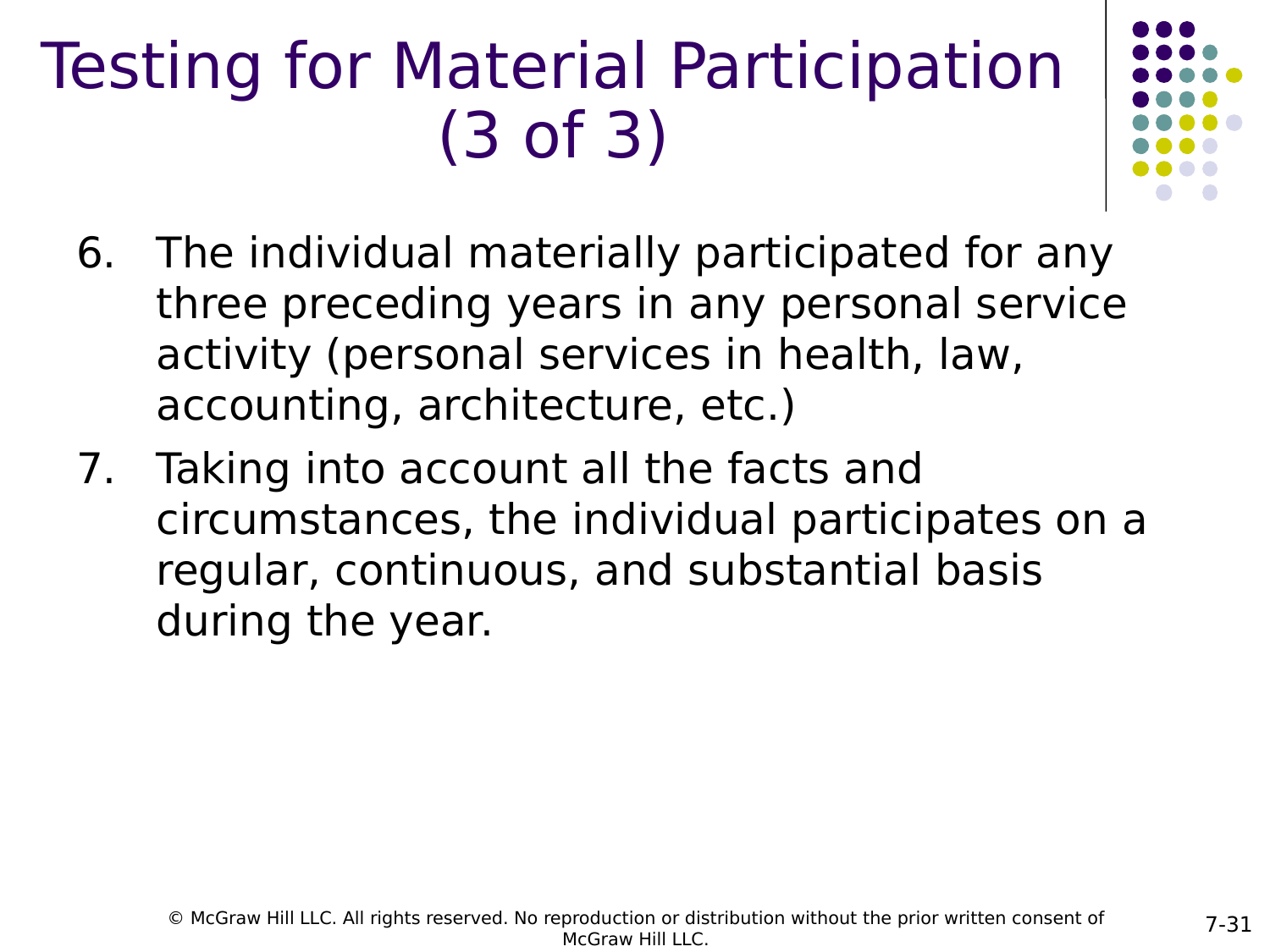

# Testing for Material Participation (3 of 3)
The individual materially participated for any three preceding years in any personal service activity (personal services in health, law, accounting, architecture, etc.)
Taking into account all the facts and circumstances, the individual participates on a regular, continuous, and substantial basis during the year.
7-31